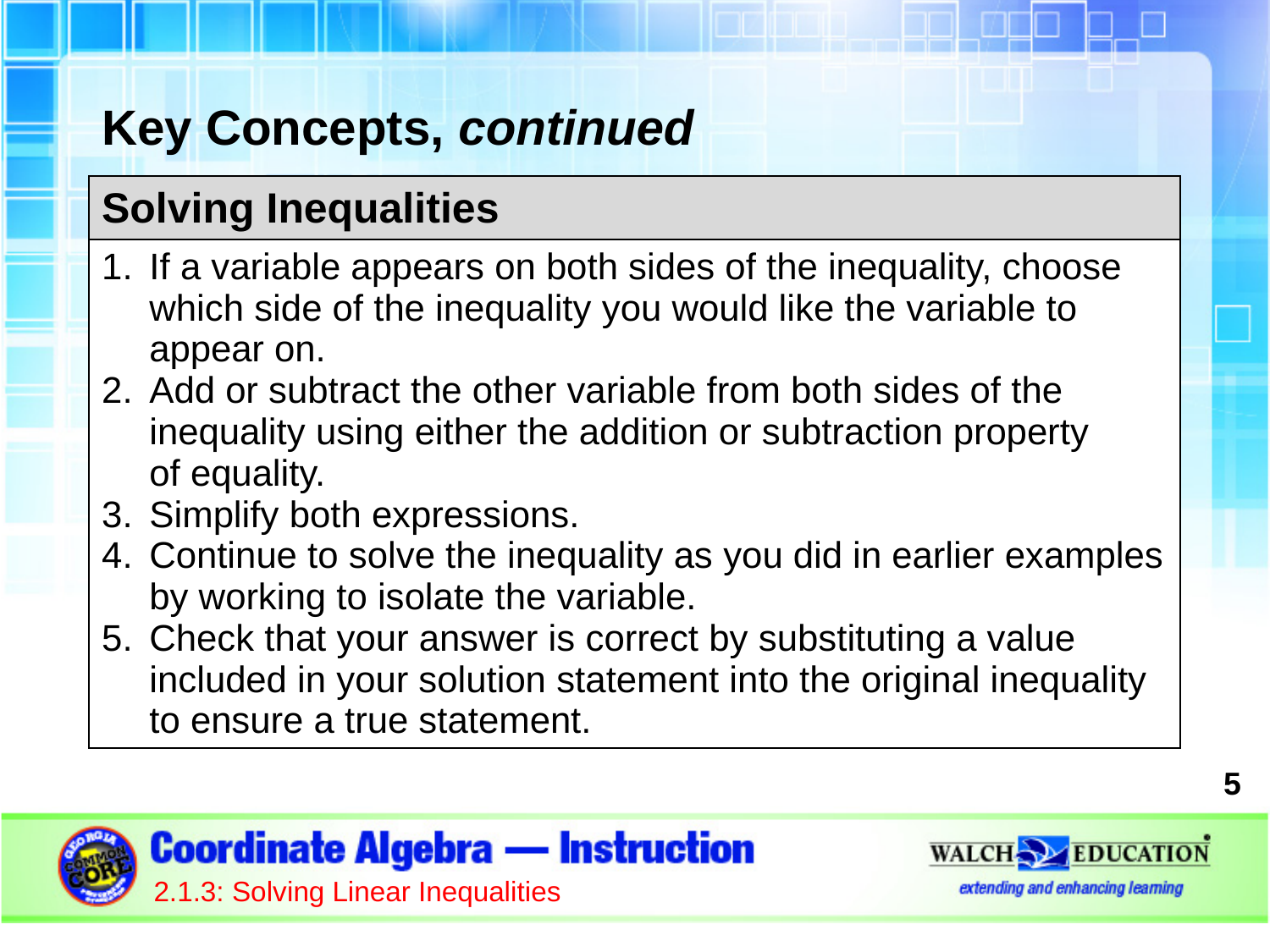

Key Concepts, continued

| Solving Inequalities |
| --- |
| If a variable appears on both sides of the inequality, choose which side of the inequality you would like the variable to appear on. Add or subtract the other variable from both sides of the inequality using either the addition or subtraction property of equality. Simplify both expressions. Continue to solve the inequality as you did in earlier examples by working to isolate the variable. Check that your answer is correct by substituting a value included in your solution statement into the original inequality to ensure a true statement. |
5
2.1.3: Solving Linear Inequalities